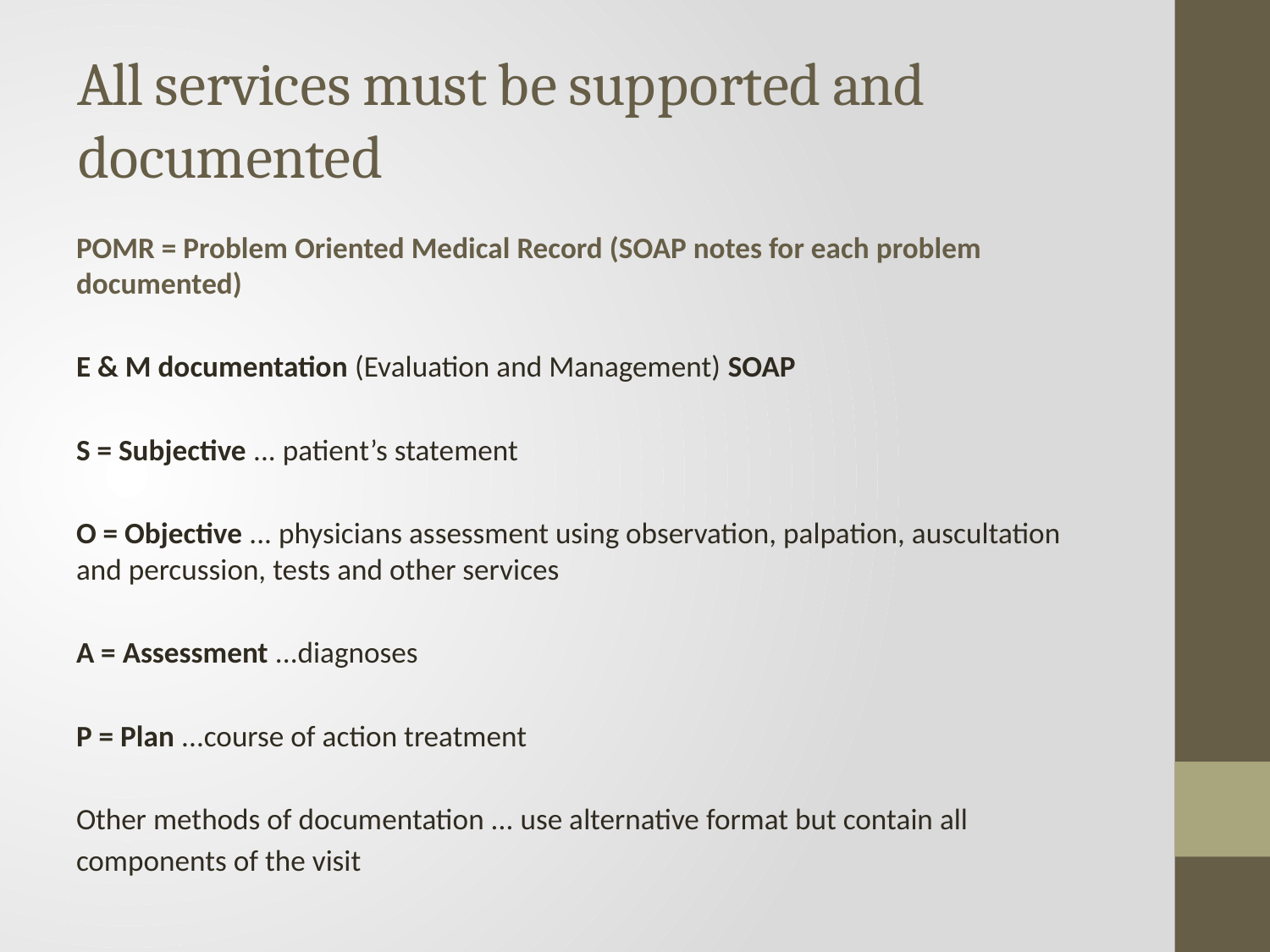

# All services must be supported and documented
POMR = Problem Oriented Medical Record (SOAP notes for each problem documented)

E & M documentation (Evaluation and Management) SOAP

S = Subjective ... patient’s statement

O = Objective ... physicians assessment using observation, palpation, auscultation and percussion, tests and other services

A = Assessment ...diagnoses

P = Plan ...course of action treatment

Other methods of documentation ... use alternative format but contain all
components of the visit